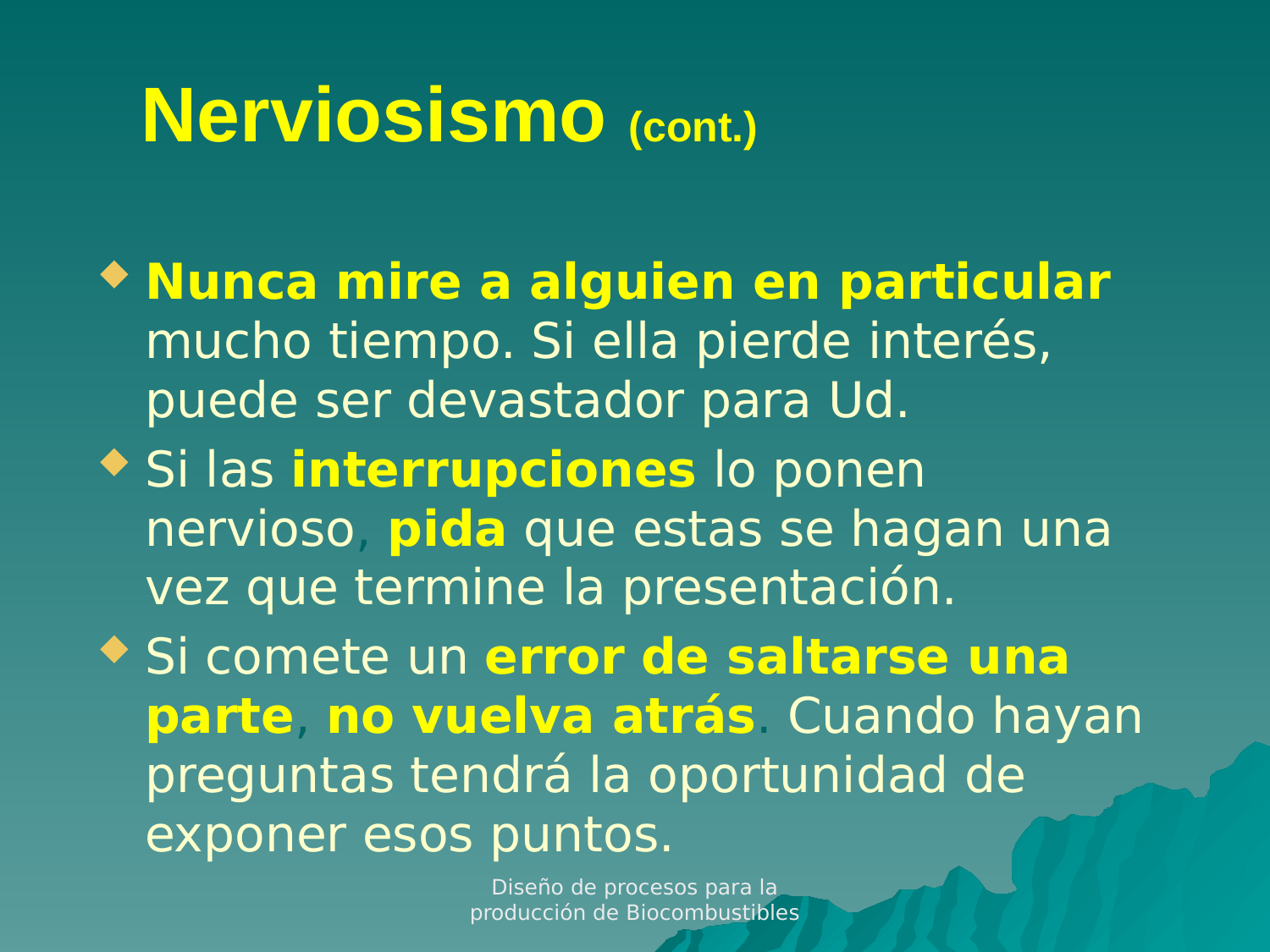

# Nerviosismo (cont.)
Nunca mire a alguien en particular mucho tiempo. Si ella pierde interés, puede ser devastador para Ud.
Si las interrupciones lo ponen nervioso, pida que estas se hagan una vez que termine la presentación.
Si comete un error de saltarse una parte, no vuelva atrás. Cuando hayan preguntas tendrá la oportunidad de exponer esos puntos.

Diseño de procesos para la producción de Biocombustibles